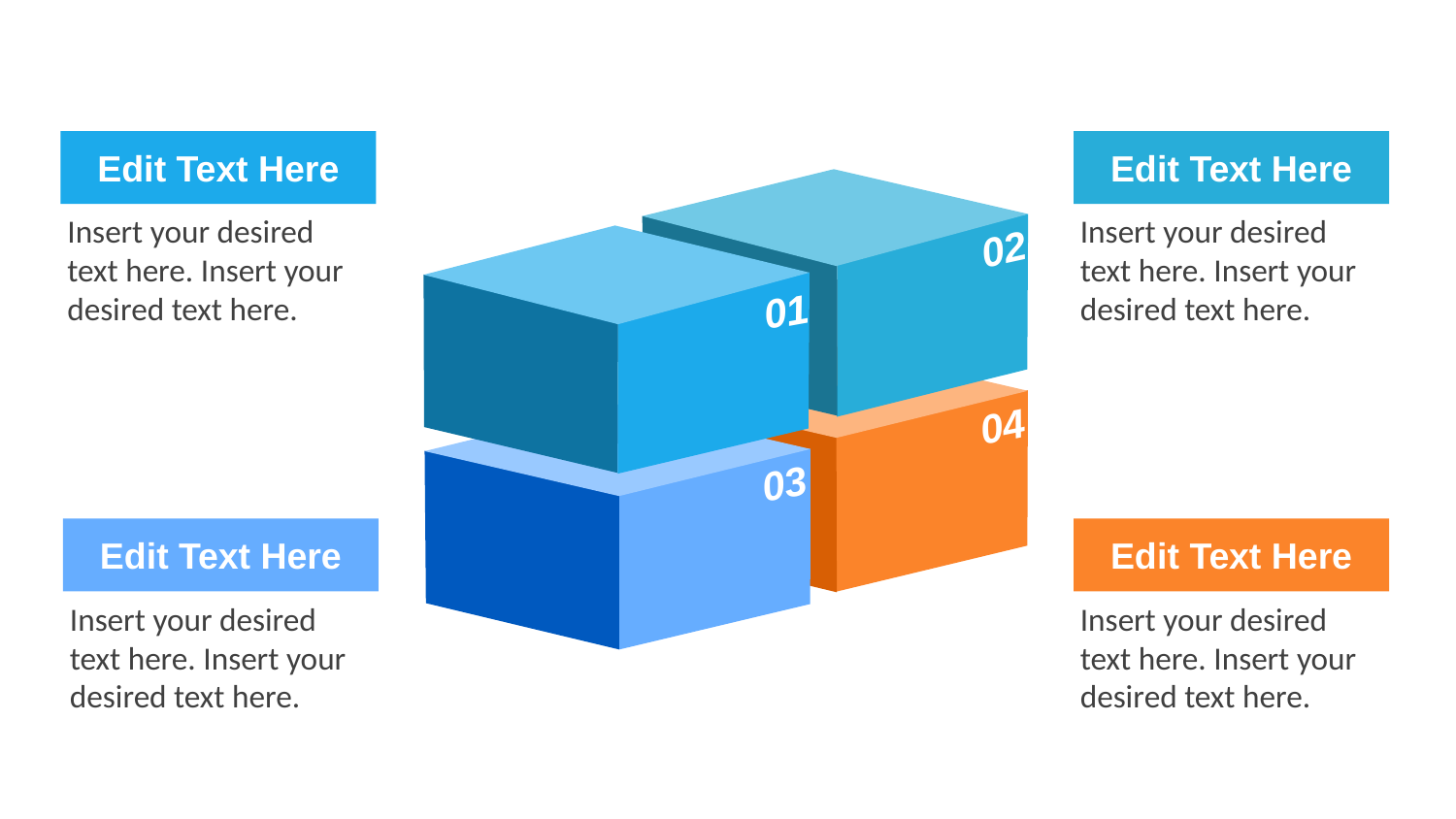

Edit Text Here
Edit Text Here

Insert your desired text here. Insert your desired text here.
Insert your desired text here. Insert your desired text here.

02

01

04

03

Edit Text Here
Edit Text Here
Insert your desired text here. Insert your desired text here.
Insert your desired text here. Insert your desired text here.